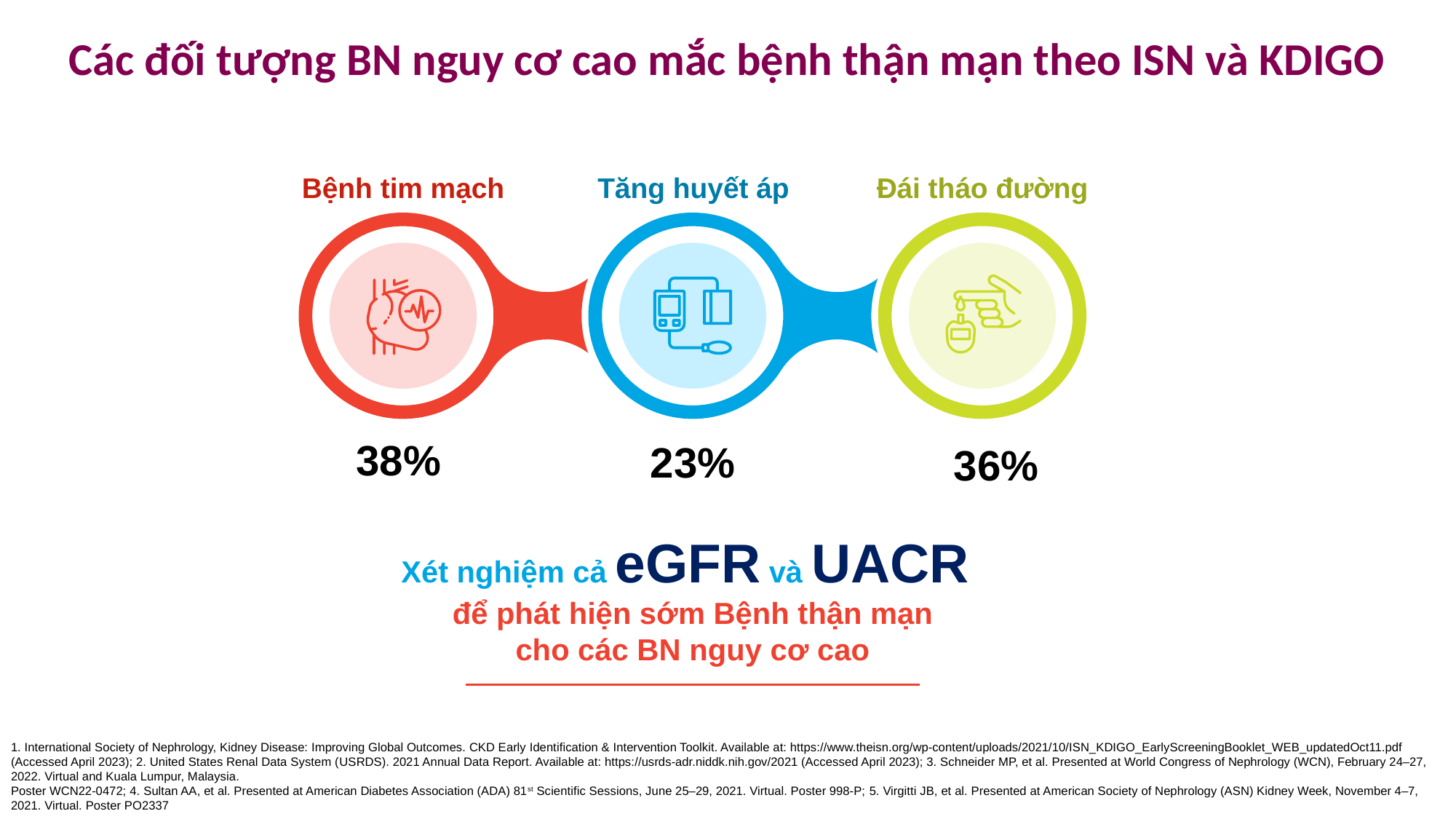

# Các đối tượng BN nguy cơ cao mắc bệnh thận mạn theo ISN và KDIGO
Bệnh tim mạch
Tăng huyết áp
Đái tháo đường

38%
23%
36%
Xét nghiệm cả eGFR và UACR
để phát hiện sớm Bệnh thận mạn
cho các BN nguy cơ cao
1. International Society of Nephrology, Kidney Disease: Improving Global Outcomes. CKD Early Identification & Intervention Toolkit. Available at: https://www.theisn.org/wp-content/uploads/2021/10/ISN_KDIGO_EarlyScreeningBooklet_WEB_updatedOct11.pdf (Accessed April 2023); 2. United States Renal Data System (USRDS). 2021 Annual Data Report. Available at: https://usrds-adr.niddk.nih.gov/2021 (Accessed April 2023); 3. Schneider MP, et al. Presented at World Congress of Nephrology (WCN), February 24–27, 2022. Virtual and Kuala Lumpur, Malaysia.
Poster WCN22-0472; 4. Sultan AA, et al. Presented at American Diabetes Association (ADA) 81st Scientific Sessions, June 25–29, 2021. Virtual. Poster 998-P; 5. Virgitti JB, et al. Presented at American Society of Nephrology (ASN) Kidney Week, November 4–7, 2021. Virtual. Poster PO2337